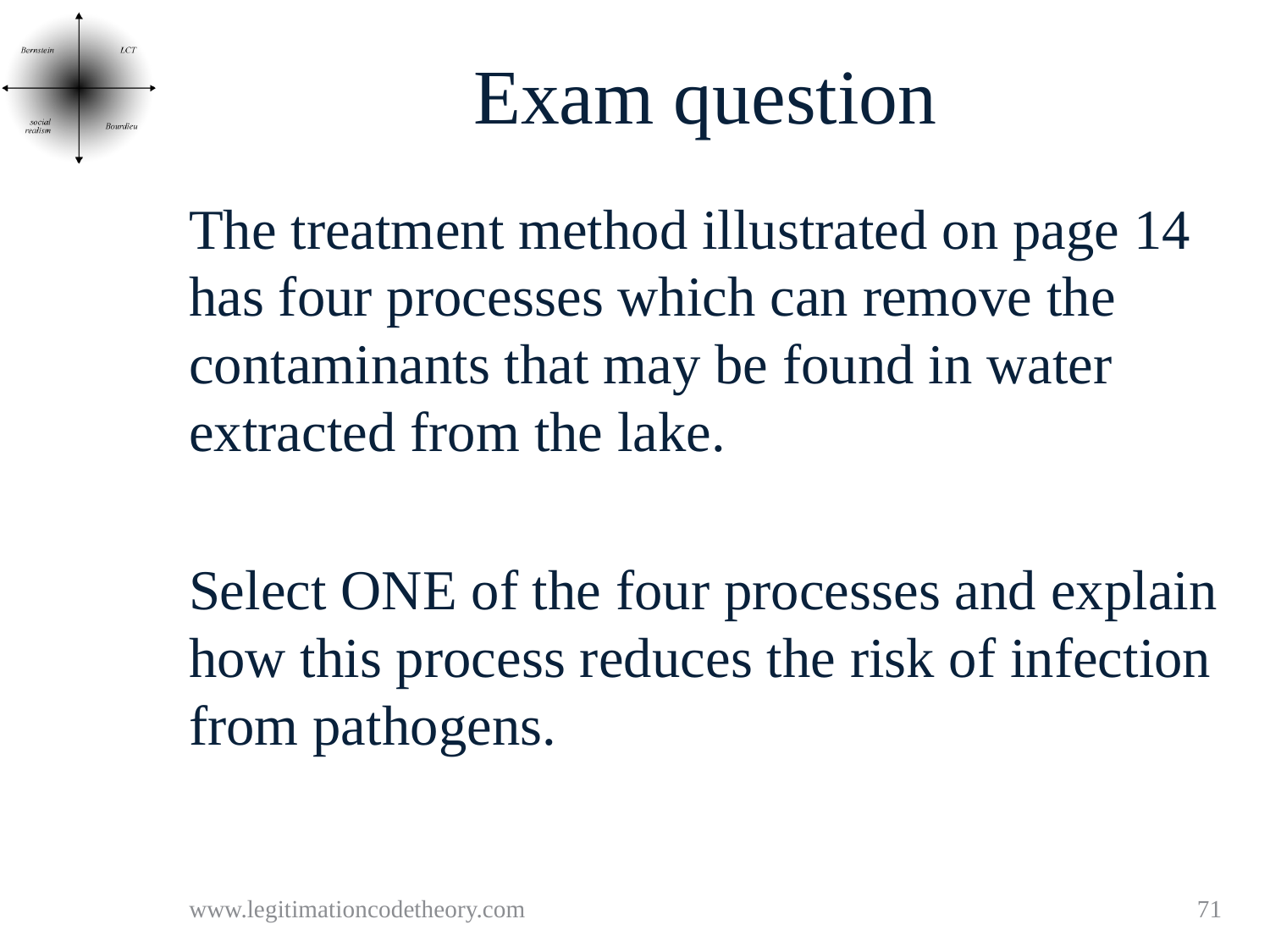

# Exam question

The treatment method illustrated on page 14 has four processes which can remove the contaminants that may be found in water extracted from the lake.

Select ONE of the four processes and explain how this process reduces the risk of infection from pathogens.

www.legitimationcodetheory.com
71